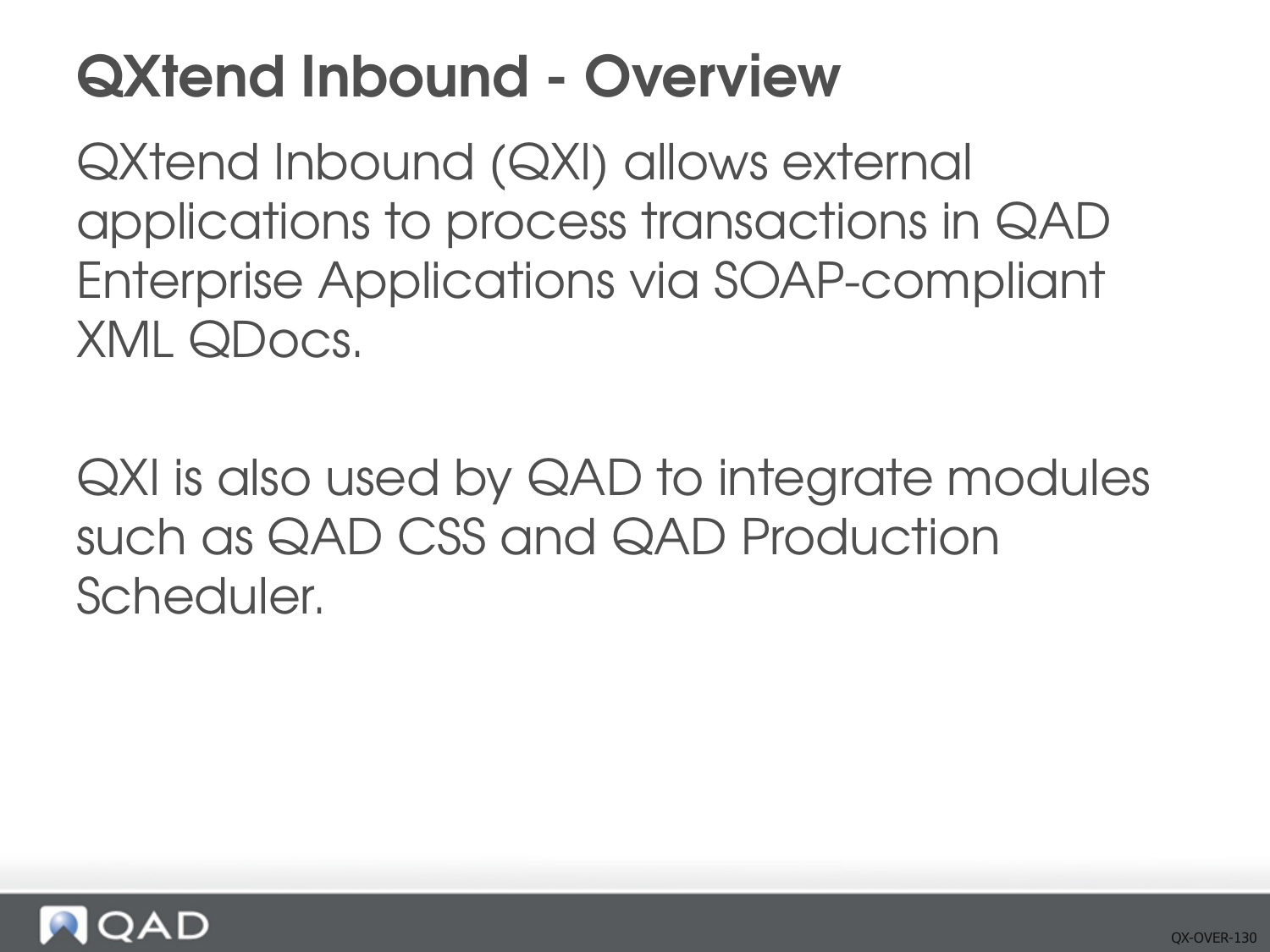

# QXtend Inbound - Overview
QXtend Inbound (QXI) allows external applications to process transactions in QAD Enterprise Applications via SOAP-compliant XML QDocs.

QXI is also used by QAD to integrate modules such as QAD CSS and QAD Production Scheduler.
QX-OVER-130